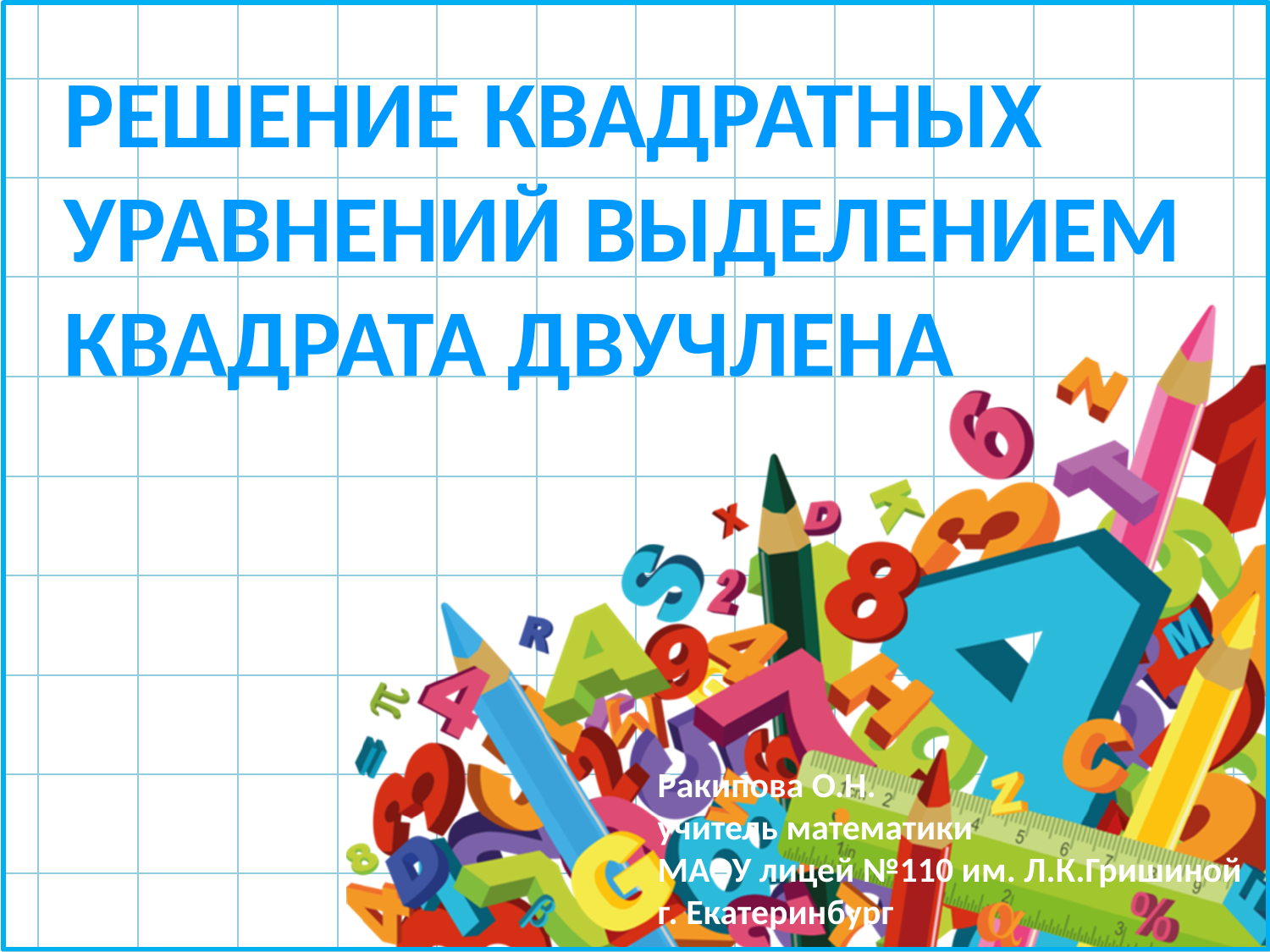

РЕШЕНИЕ КВАДРАТНЫХ
УРАВНЕНИЙ ВЫДЕЛЕНИЕМ
КВАДРАТА ДВУЧЛЕНА

Ракипова О.Н.
учитель математики
МАОУ лицей №110 им. Л.К.Гришиной
г. Екатеринбург